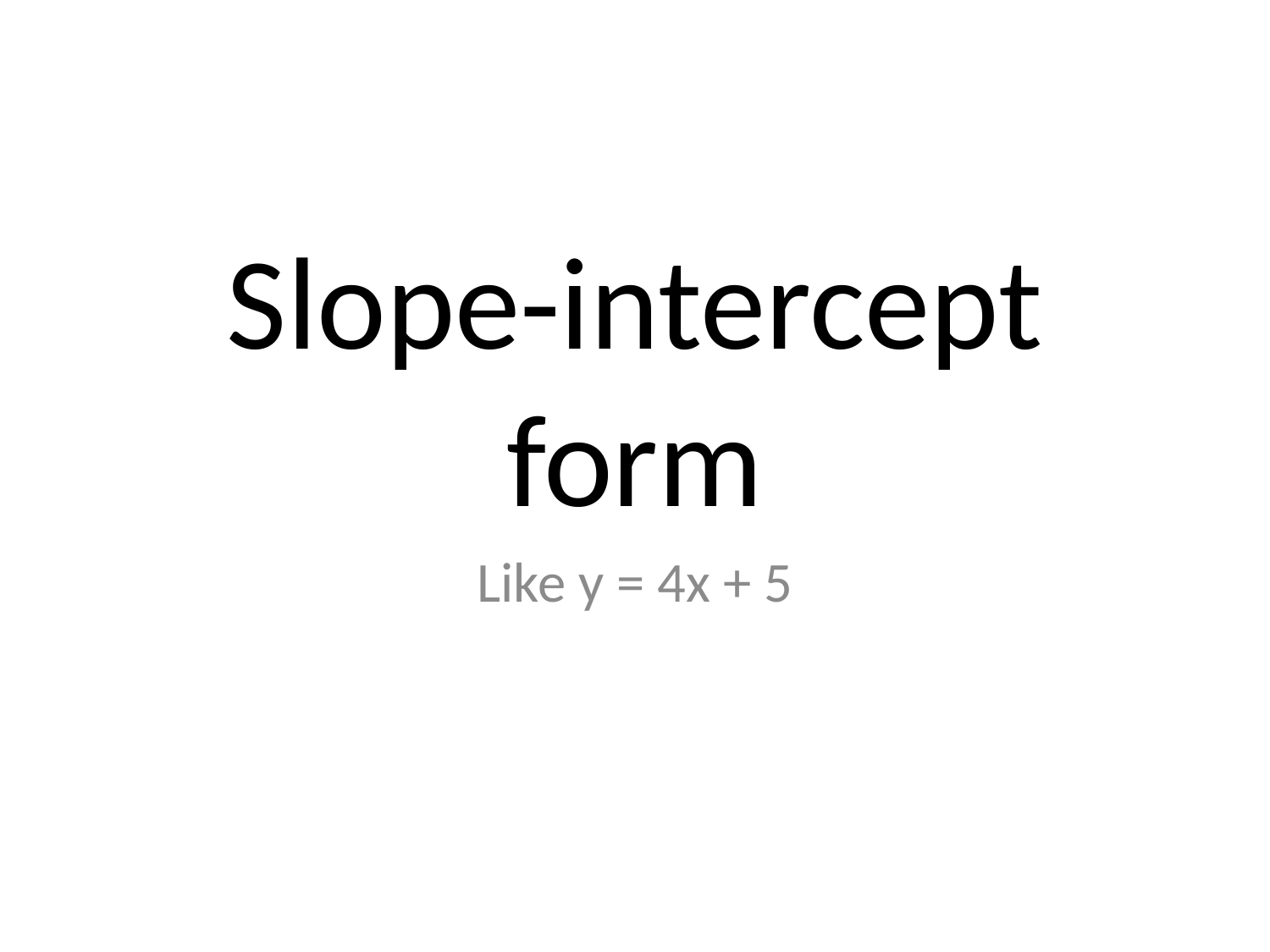

# Slope-intercept form
Like y = 4x + 5